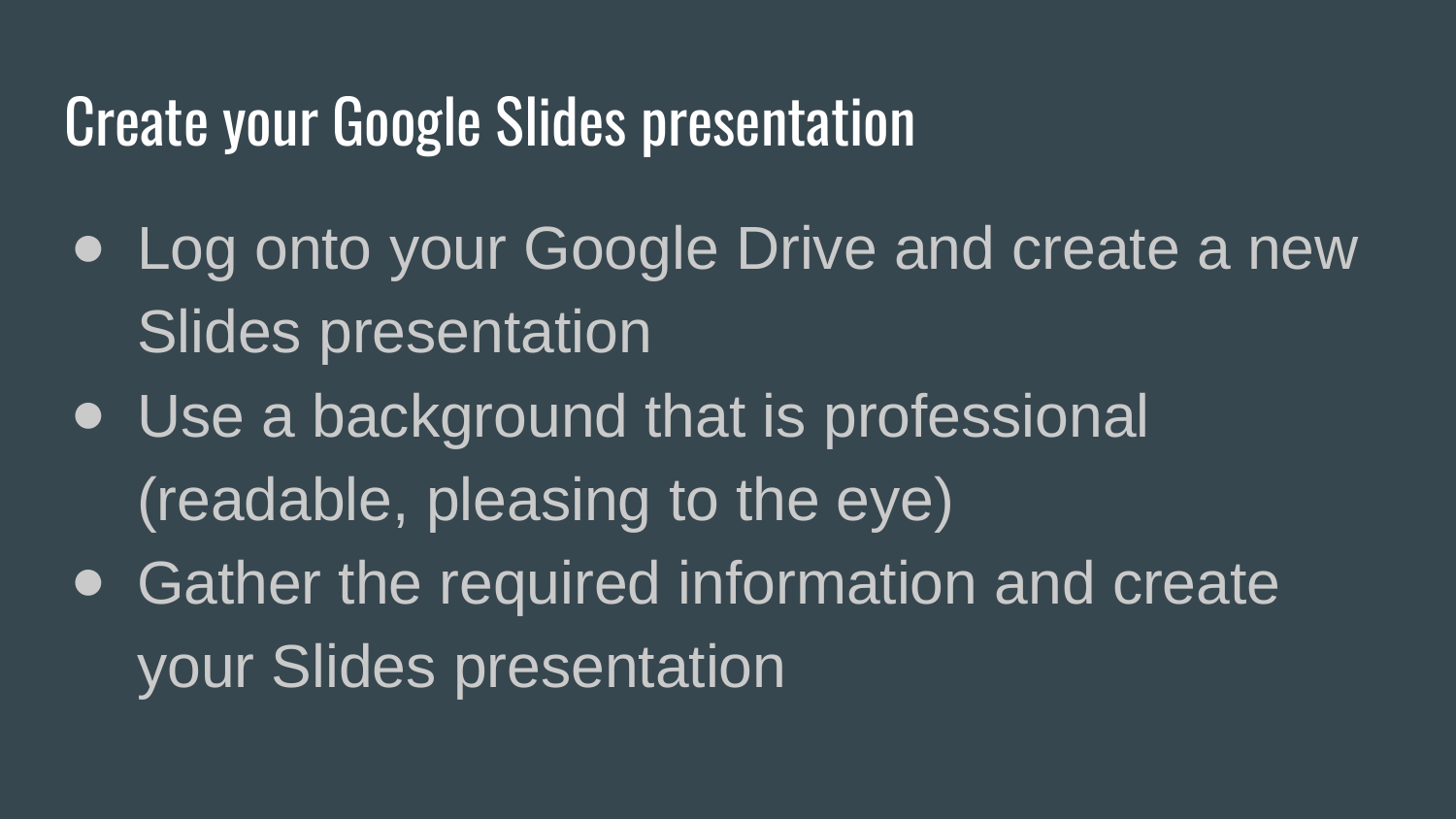

# Create your Google Slides presentation
Log onto your Google Drive and create a new Slides presentation
Use a background that is professional (readable, pleasing to the eye)
Gather the required information and create your Slides presentation